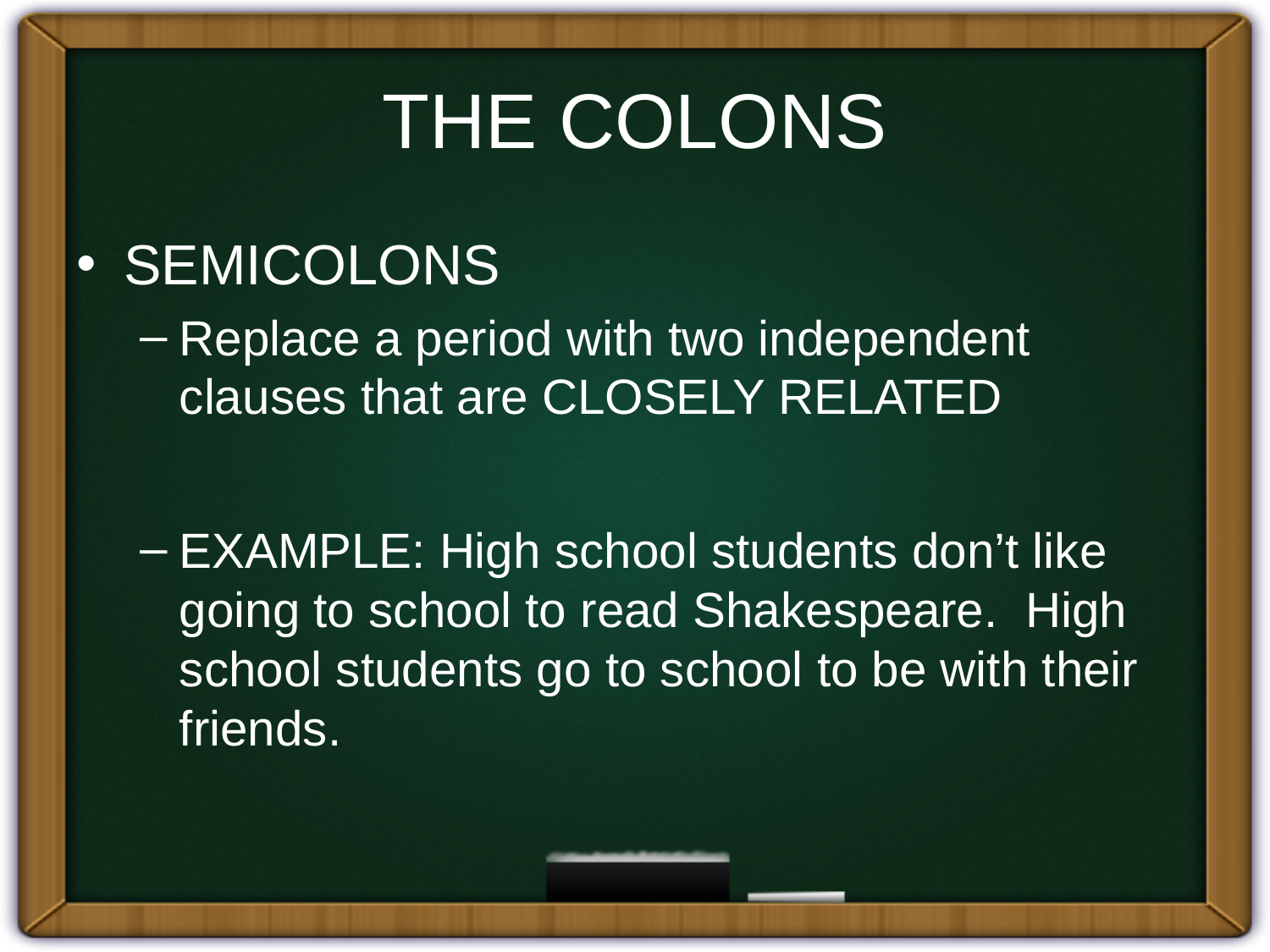

# THE COLONS
SEMICOLONS
Replace a period with two independent clauses that are CLOSELY RELATED

EXAMPLE: High school students don’t like going to school to read Shakespeare.  High school students go to school to be with their friends.